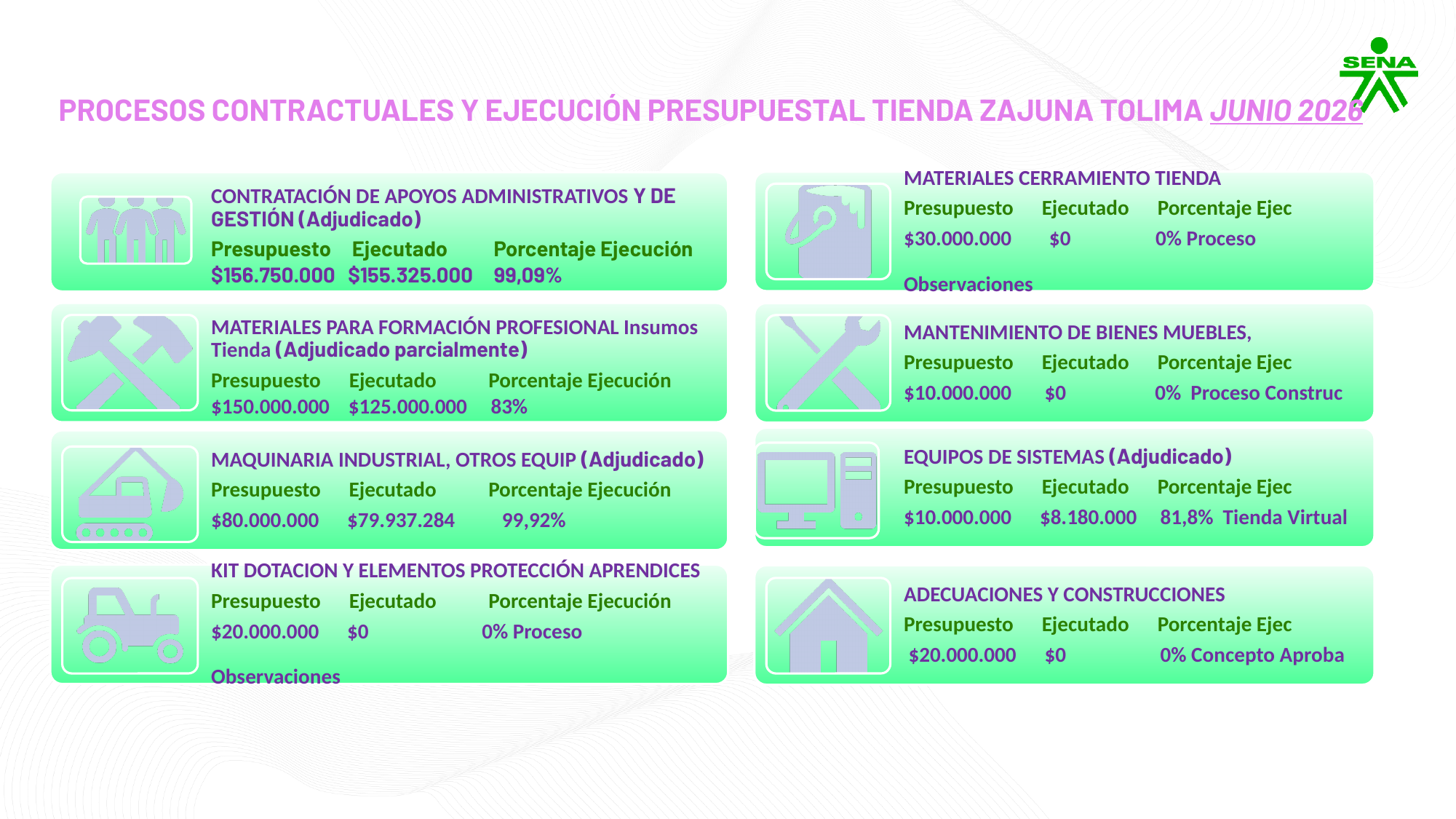

PROCESOS CONTRACTUALES Y EJECUCIÓN PRESUPUESTAL TIENDA ZAJUNA TOLIMA JUNIO 2026
CONTRATACIÓN DE APOYOS ADMINISTRATIVOS Y DE GESTIÓN (Adjudicado)
Presupuesto     Ejecutado           Porcentaje Ejecución
$156.750.000   $155.325.000     99,09%
MATERIALES PARA FORMACIÓN PROFESIONAL Insumos Tienda (Adjudicado parcialmente)
Presupuesto      Ejecutado           Porcentaje Ejecución
$150.000.000    $125.000.000     83%
MAQUINARIA INDUSTRIAL, OTROS EQUIP (Adjudicado)
Presupuesto      Ejecutado           Porcentaje Ejecución
$80.000.000      $79.937.284          99,92%
KIT DOTACION Y ELEMENTOS PROTECCIÓN APRENDICES
Presupuesto      Ejecutado           Porcentaje Ejecución
$20.000.000      $0                        0% Proceso                     			           Observaciones
MATERIALES CERRAMIENTO TIENDA
Presupuesto      Ejecutado      Porcentaje Ejec
$30.000.000        $0                  0% Proceso 					      Observaciones
MANTENIMIENTO DE BIENES MUEBLES,
Presupuesto      Ejecutado      Porcentaje Ejec
$10.000.000       $0     	       0%  Proceso Construc
EQUIPOS DE SISTEMAS (Adjudicado)
Presupuesto      Ejecutado      Porcentaje Ejec
$10.000.000      $8.180.000     81,8%  Tienda Virtual
ADECUACIONES Y CONSTRUCCIONES
Presupuesto      Ejecutado      Porcentaje Ejec
 $20.000.000      $0                    0% Concepto Aproba